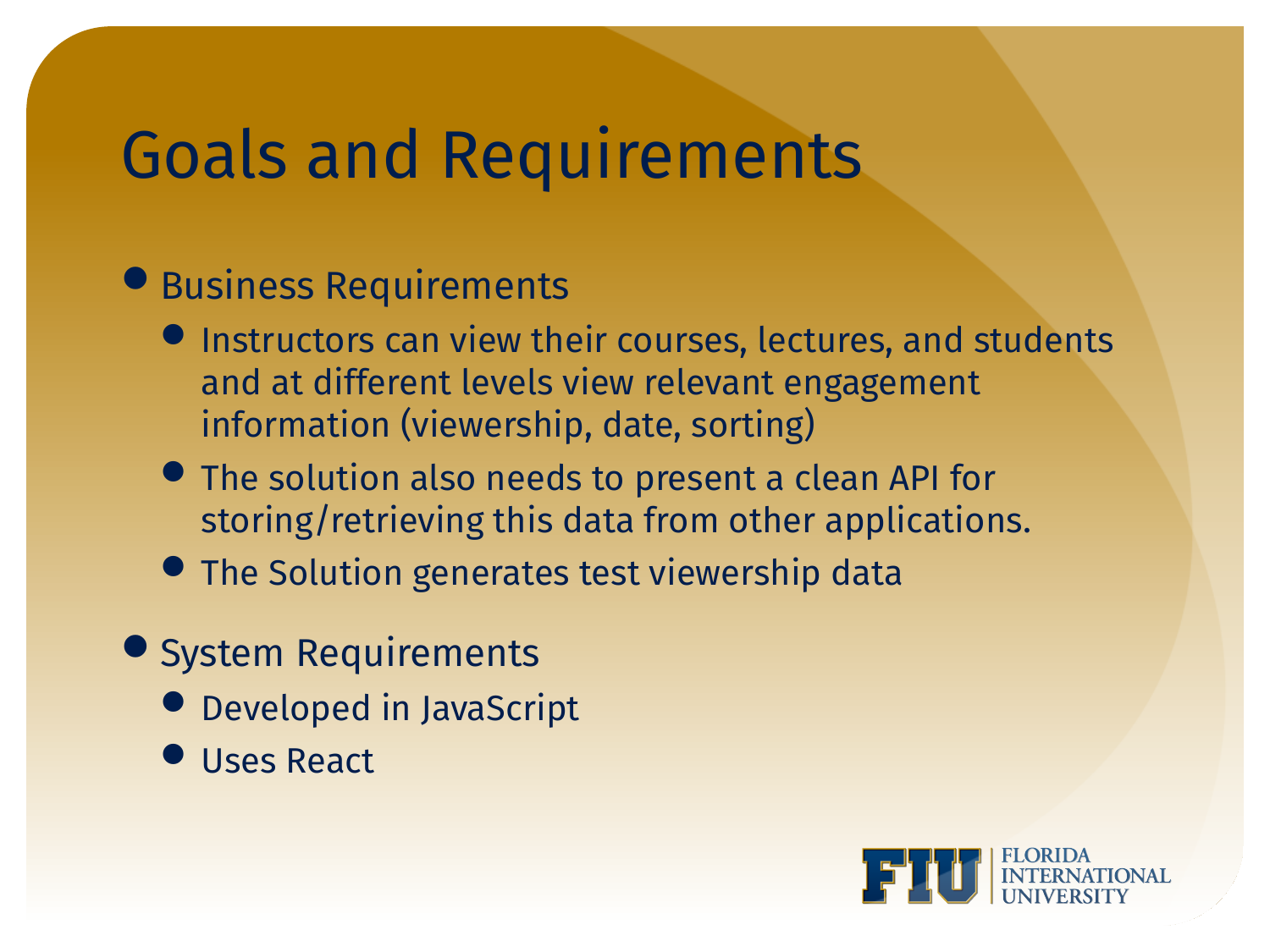

# Goals and Requirements
Business Requirements
Instructors can view their courses, lectures, and students and at different levels view relevant engagement information (viewership, date, sorting)
The solution also needs to present a clean API for storing/retrieving this data from other applications.
The Solution generates test viewership data
System Requirements
Developed in JavaScript
Uses React